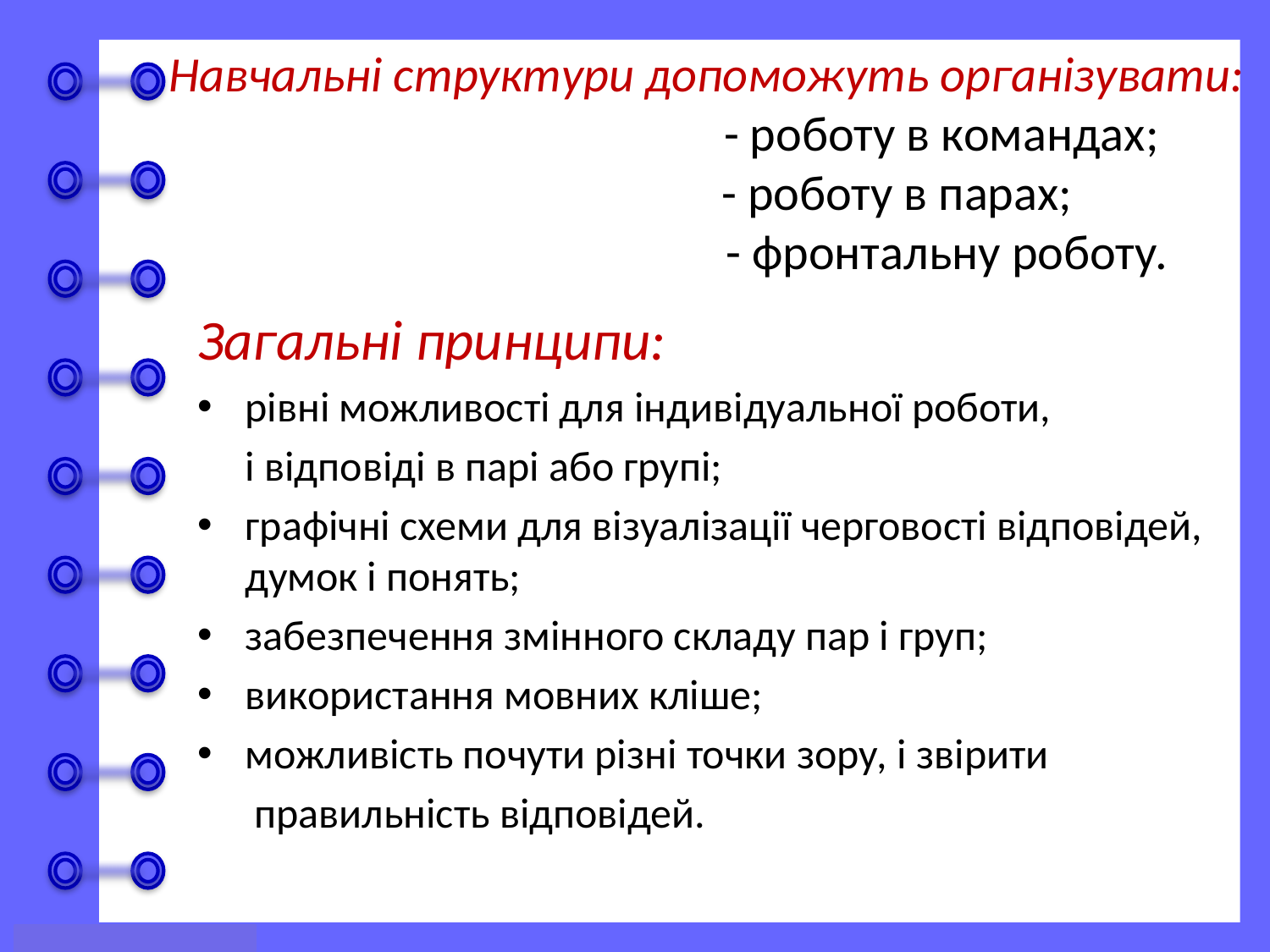

# Навчальні структури допоможуть організувати: - роботу в командах; - роботу в парах; - фронтальну роботу.
Загальні принципи:
рівні можливості для індивідуальної роботи,
     і відповіді в парі або групі;
графічні схеми для візуалізації черговості відповідей, думок і понять;
забезпечення змінного складу пар і груп;
використання мовних кліше;
можливість почути різні точки зору, і звірити
      правильність відповідей.